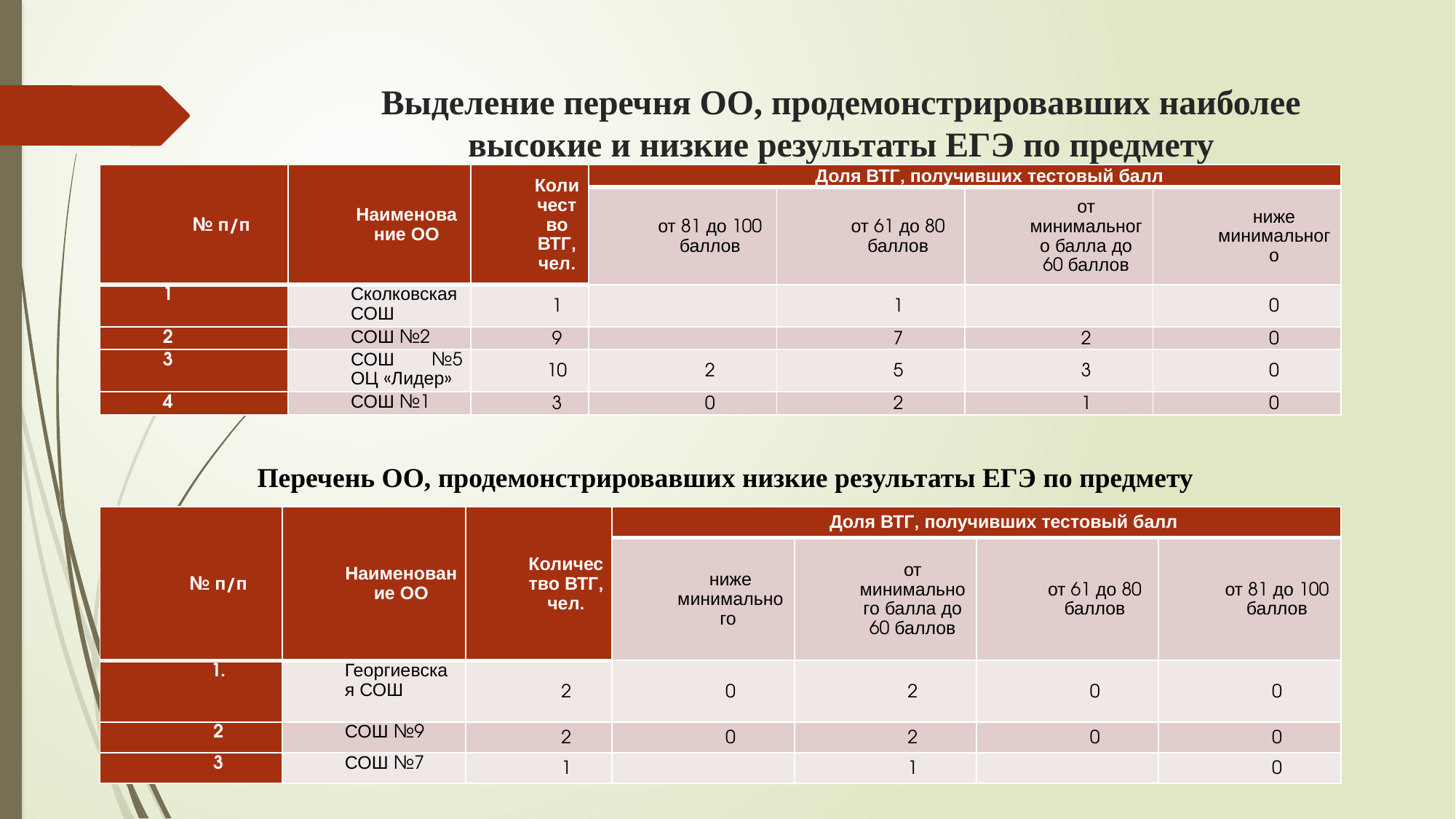

# Выделение перечня ОО, продемонстрировавших наиболее высокие и низкие результаты ЕГЭ по предмету
| № п/п | Наименование ОО | Количество ВТГ, чел. | Доля ВТГ, получивших тестовый балл |  |  |  |
| --- | --- | --- | --- | --- | --- | --- |
|  |  |  | от 81 до 100 баллов | от 61 до 80 баллов | от минимального балла до 60 баллов | ниже минимального |
| 1 | Сколковская СОШ | 1 |  | 1 |  | 0 |
| 2 | СОШ №2 | 9 |  | 7 | 2 | 0 |
| 3 | СОШ №5 ОЦ «Лидер» | 10 | 2 | 5 | 3 | 0 |
| 4 | СОШ №1 | 3 | 0 | 2 | 1 | 0 |
Перечень ОО, продемонстрировавших низкие результаты ЕГЭ по предмету
| № п/п | Наименование ОО | Количество ВТГ, чел. | Доля ВТГ, получивших тестовый балл |  |  |  |
| --- | --- | --- | --- | --- | --- | --- |
|  |  |  | ниже минимального | от минимального балла до 60 баллов | от 61 до 80 баллов | от 81 до 100 баллов |
| 1. | Георгиевская СОШ | 2 | 0 | 2 | 0 | 0 |
| 2 | СОШ №9 | 2 | 0 | 2 | 0 | 0 |
| 3 | СОШ №7 | 1 |  | 1 |  | 0 |